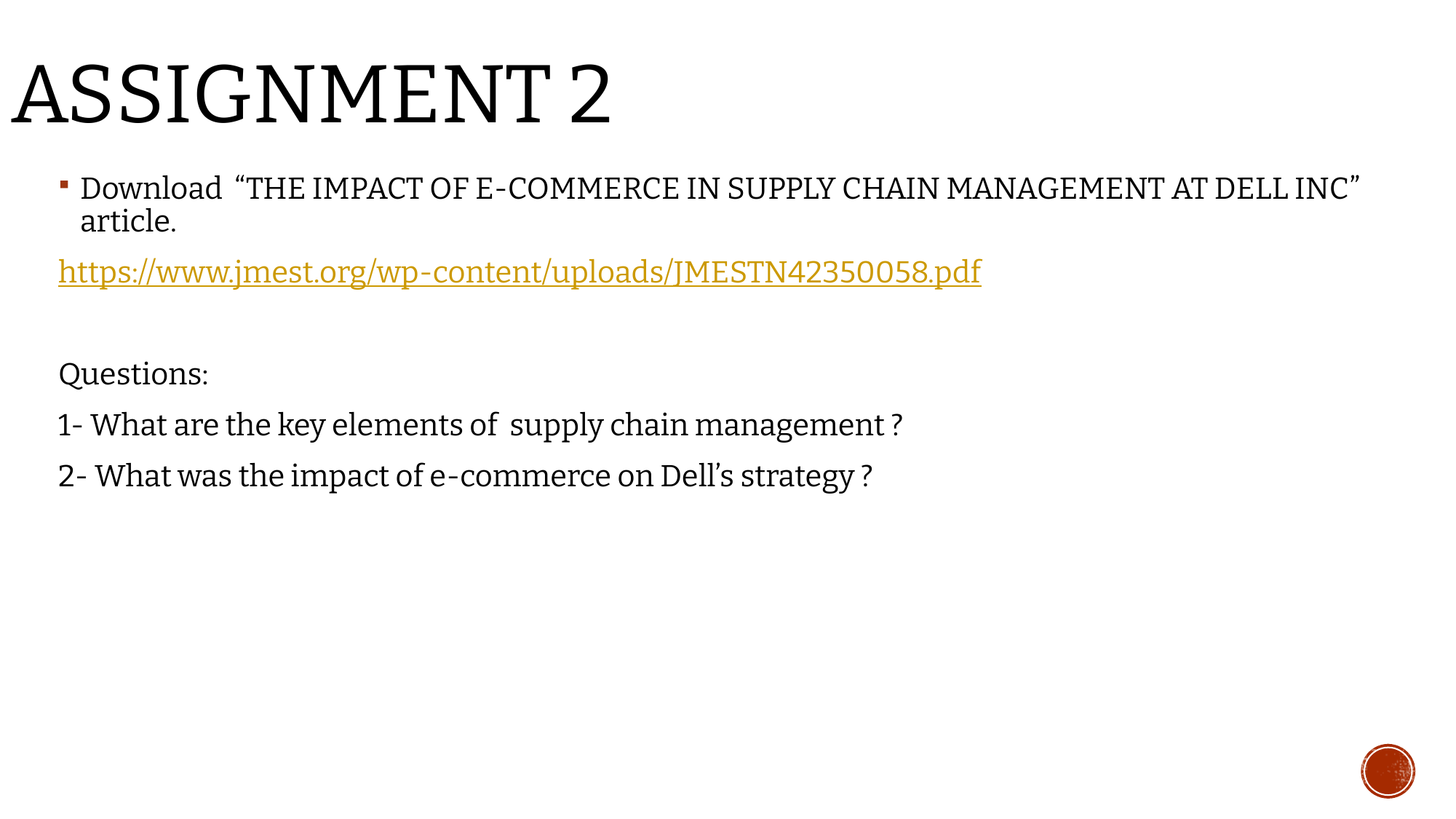

# Assignment 2
Download  “THE IMPACT OF E-COMMERCE IN SUPPLY CHAIN MANAGEMENT AT DELL INC” article.
https://www.jmest.org/wp-content/uploads/JMESTN42350058.pdf

Questions:
1- What are the key elements of  supply chain management ?
2- What was the impact of e-commerce on Dell’s strategy ?